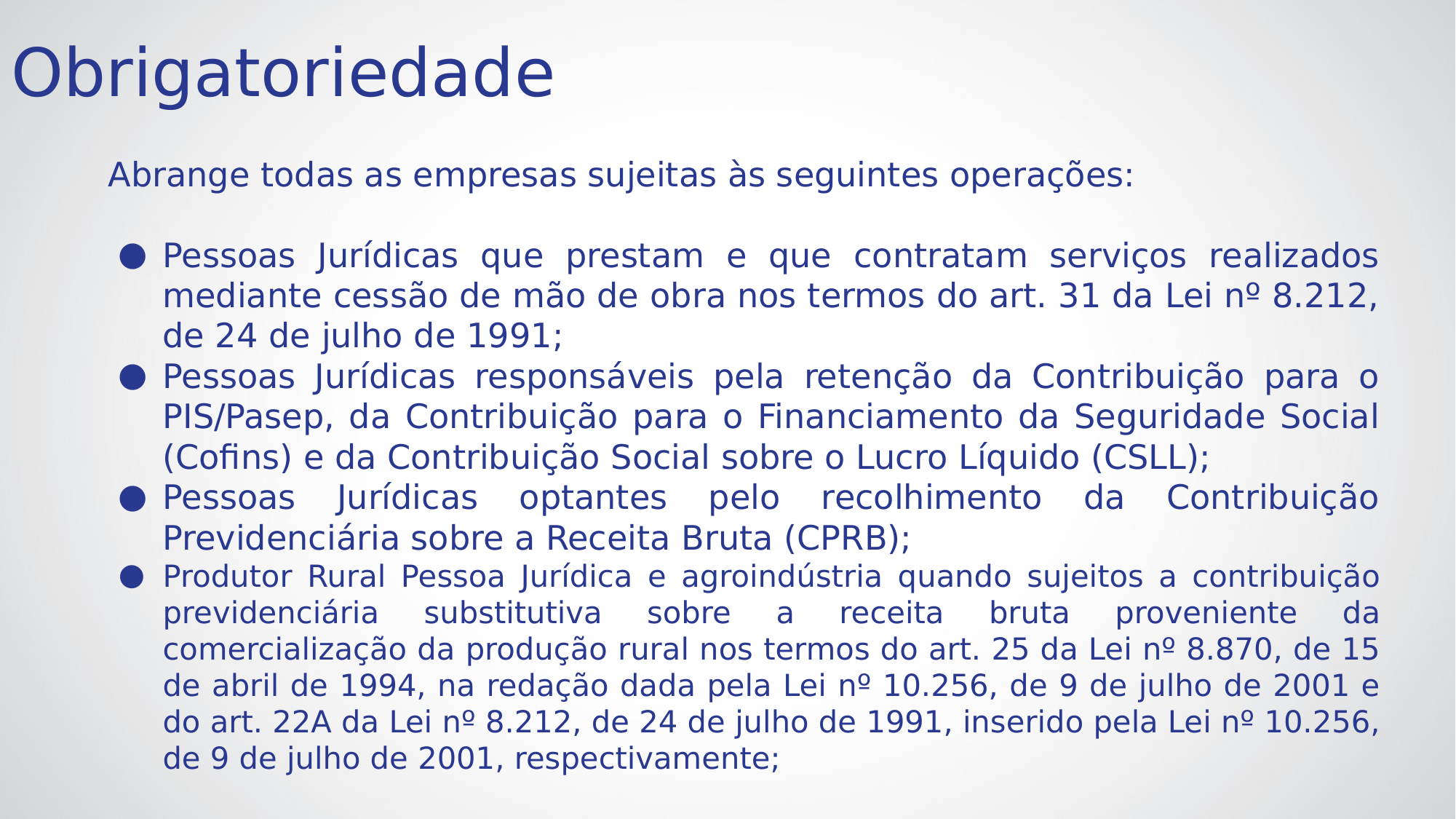

Obrigatoriedade
Abrange todas as empresas sujeitas às seguintes operações:

Pessoas Jurídicas que prestam e que contratam serviços realizados mediante cessão de mão de obra nos termos do art. 31 da Lei nº 8.212, de 24 de julho de 1991;
Pessoas Jurídicas responsáveis pela retenção da Contribuição para o PIS/Pasep, da Contribuição para o Financiamento da Seguridade Social (Cofins) e da Contribuição Social sobre o Lucro Líquido (CSLL);
Pessoas Jurídicas optantes pelo recolhimento da Contribuição Previdenciária sobre a Receita Bruta (CPRB);
Produtor Rural Pessoa Jurídica e agroindústria quando sujeitos a contribuição previdenciária substitutiva sobre a receita bruta proveniente da comercialização da produção rural nos termos do art. 25 da Lei nº 8.870, de 15 de abril de 1994, na redação dada pela Lei nº 10.256, de 9 de julho de 2001 e do art. 22A da Lei nº 8.212, de 24 de julho de 1991, inserido pela Lei nº 10.256, de 9 de julho de 2001, respectivamente;